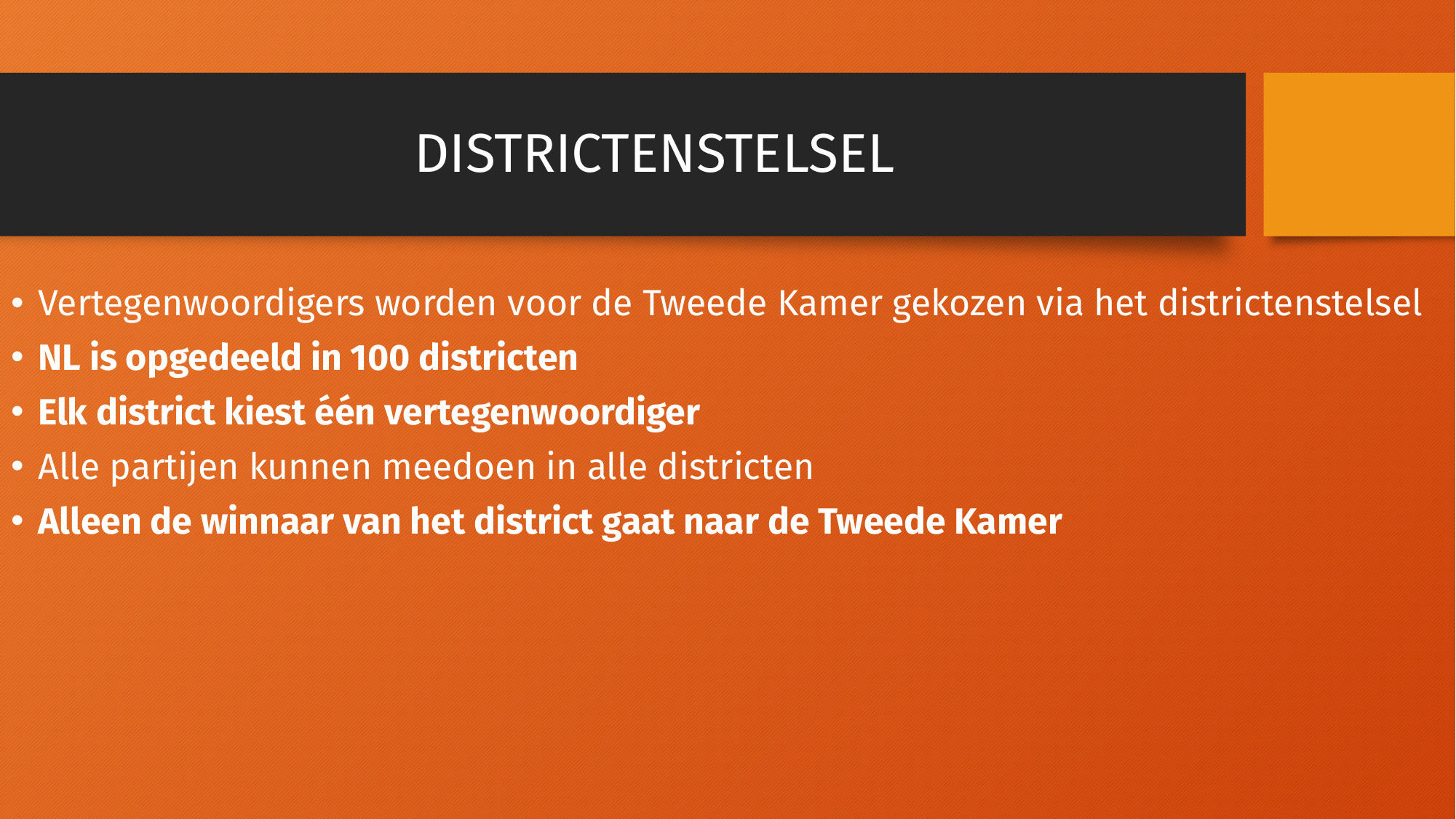

# DISTRICTENSTELSEL
Vertegenwoordigers worden voor de Tweede Kamer gekozen via het districtenstelsel
NL is opgedeeld in 100 districten
Elk district kiest één vertegenwoordiger
Alle partijen kunnen meedoen in alle districten
Alleen de winnaar van het district gaat naar de Tweede Kamer